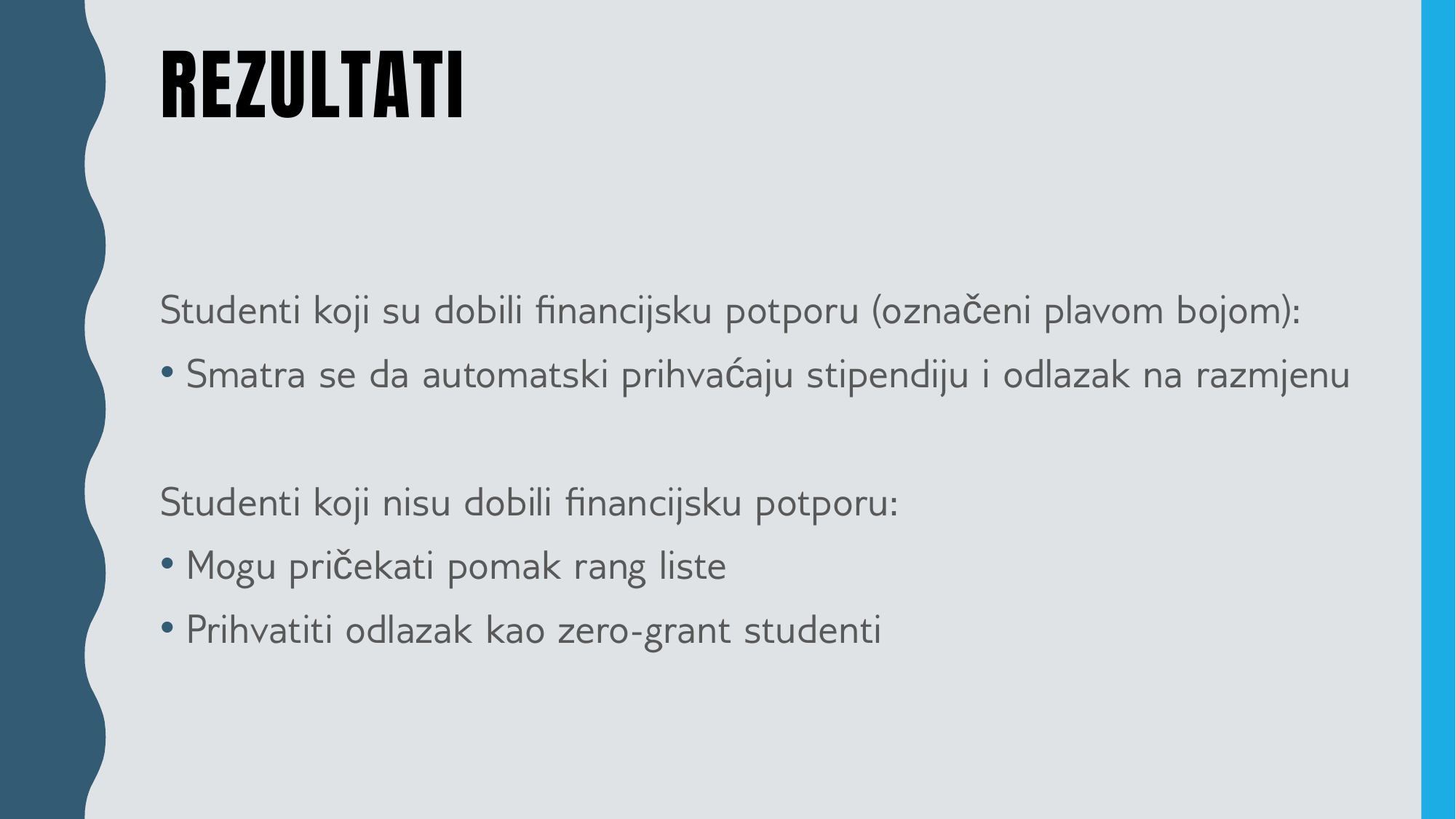

# Rezultati
Studenti koji su dobili financijsku potporu (označeni plavom bojom):
Smatra se da automatski prihvaćaju stipendiju i odlazak na razmjenu

Studenti koji nisu dobili financijsku potporu:
Mogu pričekati pomak rang liste
Prihvatiti odlazak kao zero-grant studenti